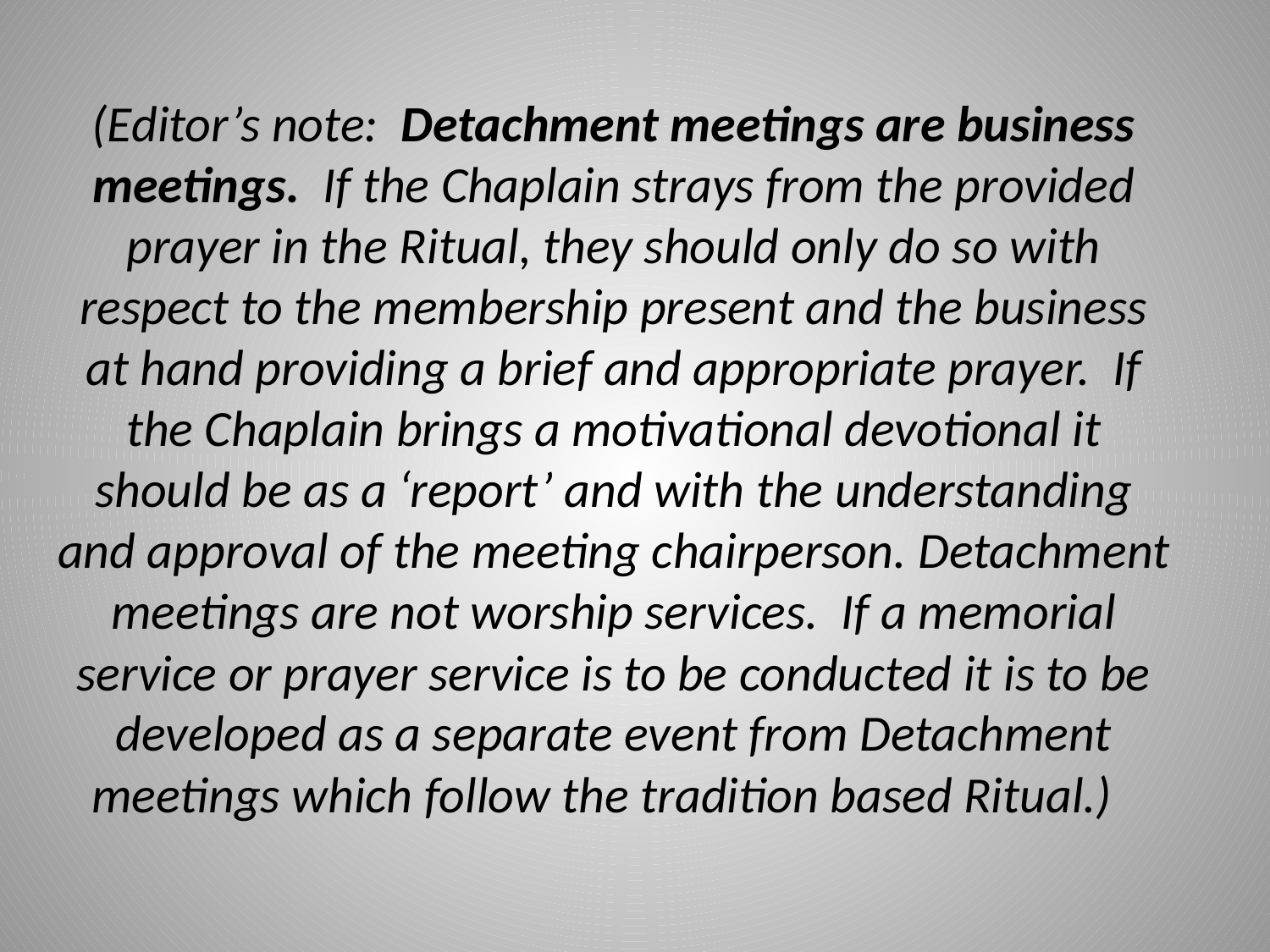

(Editor’s note:  Detachment meetings are business meetings.  If the Chaplain strays from the provided prayer in the Ritual, they should only do so with respect to the membership present and the business at hand providing a brief and appropriate prayer.  If the Chaplain brings a motivational devotional it should be as a ‘report’ and with the understanding and approval of the meeting chairperson. Detachment meetings are not worship services.  If a memorial service or prayer service is to be conducted it is to be developed as a separate event from Detachment meetings which follow the tradition based Ritual.)